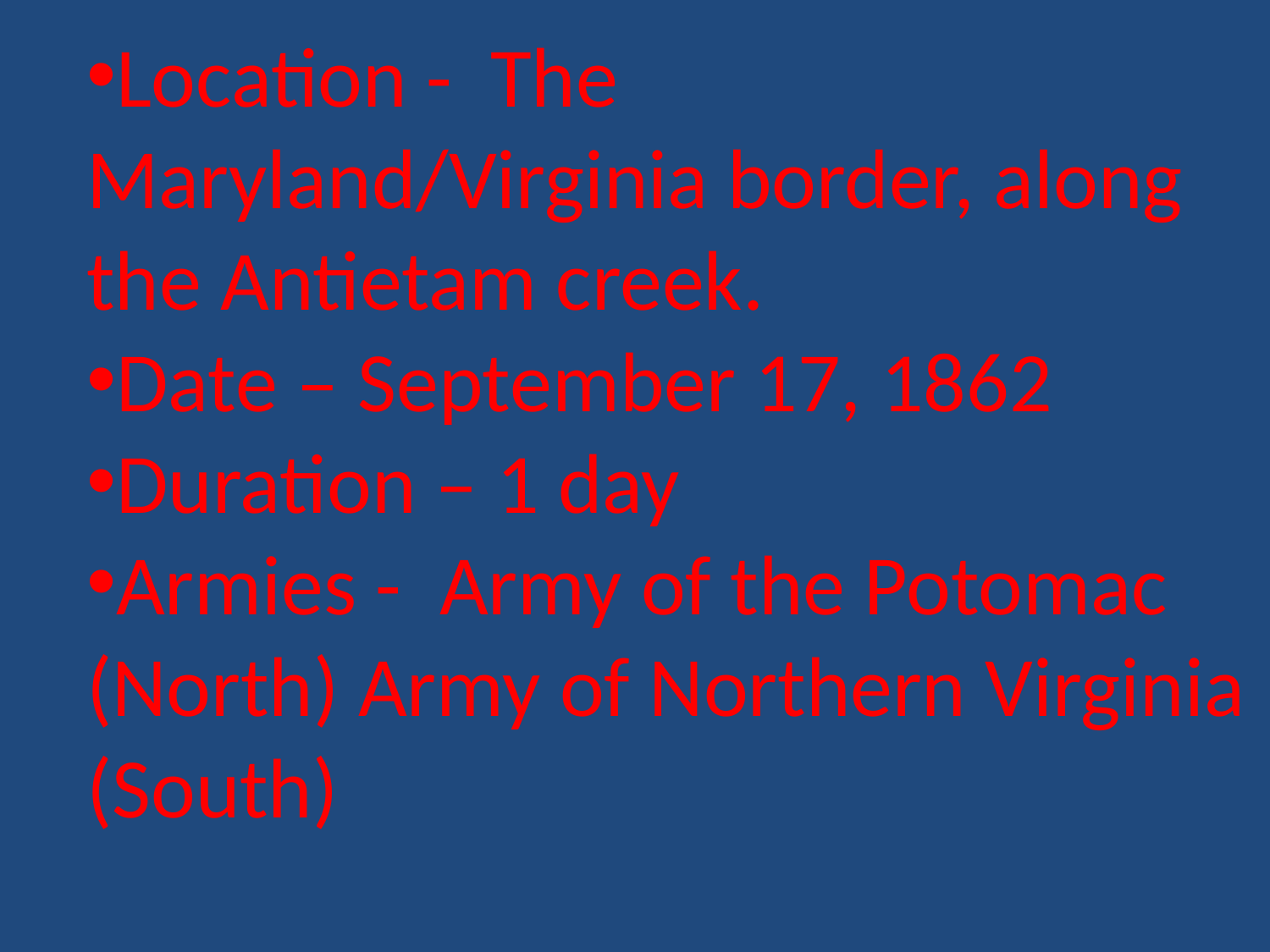

Location -  The Maryland/Virginia border, along  the Antietam creek.
Date – September 17, 1862
Duration – 1 day
Armies -  Army of the Potomac (North) Army of Northern Virginia (South)